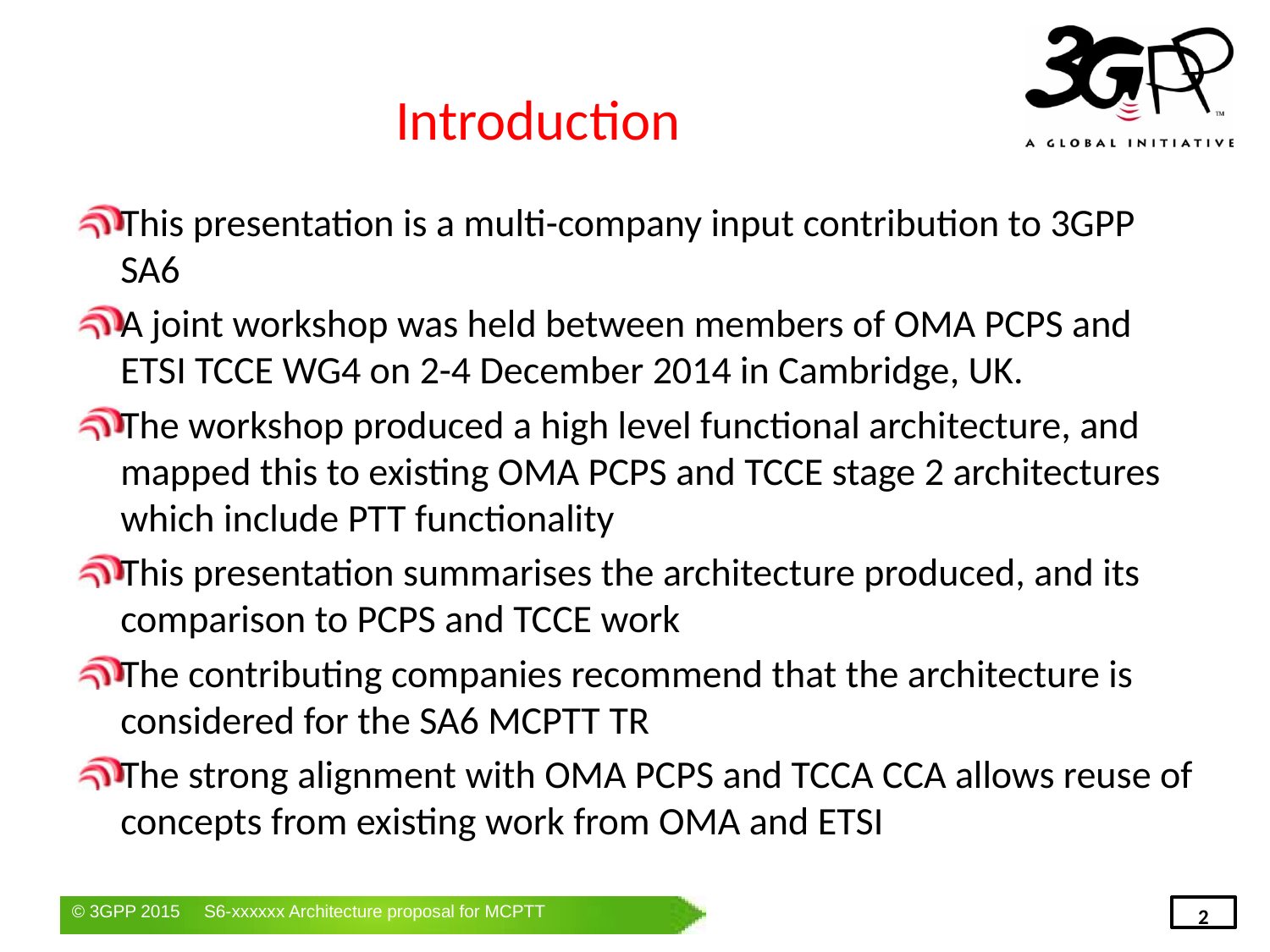

# Introduction
This presentation is a multi-company input contribution to 3GPP SA6
A joint workshop was held between members of OMA PCPS and ETSI TCCE WG4 on 2-4 December 2014 in Cambridge, UK.
The workshop produced a high level functional architecture, and mapped this to existing OMA PCPS and TCCE stage 2 architectures which include PTT functionality
This presentation summarises the architecture produced, and its comparison to PCPS and TCCE work
The contributing companies recommend that the architecture is considered for the SA6 MCPTT TR
The strong alignment with OMA PCPS and TCCA CCA allows reuse of concepts from existing work from OMA and ETSI